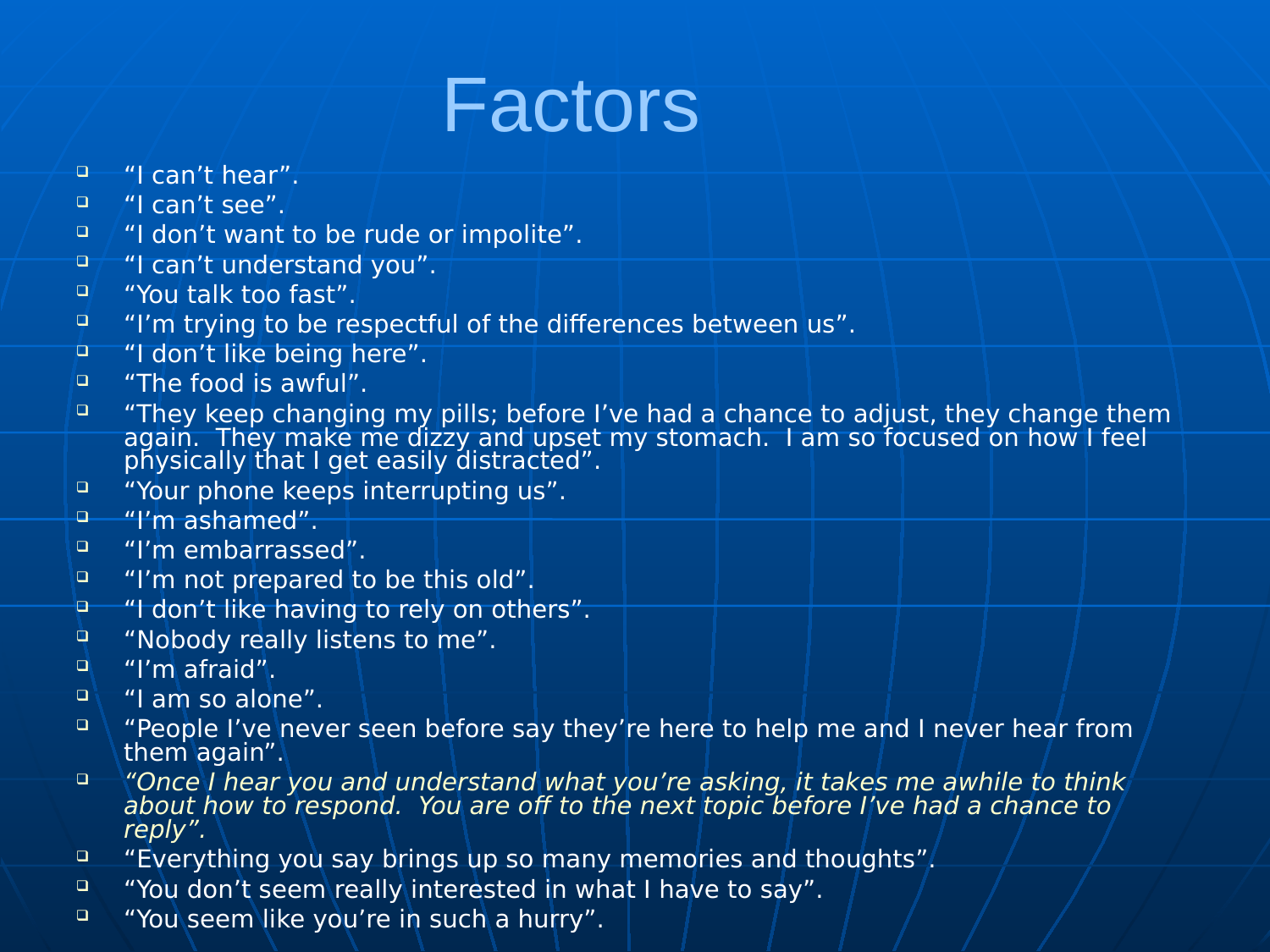

Factors
“I can’t hear”.
“I can’t see”.
“I don’t want to be rude or impolite”.
“I can’t understand you”.
“You talk too fast”.
“I’m trying to be respectful of the differences between us”.
“I don’t like being here”.
“The food is awful”.
“They keep changing my pills; before I’ve had a chance to adjust, they change them again.  They make me dizzy and upset my stomach.  I am so focused on how I feel physically that I get easily distracted”.
“Your phone keeps interrupting us”.
“I’m ashamed”.
“I’m embarrassed”.
“I’m not prepared to be this old”.
“I don’t like having to rely on others”.
“Nobody really listens to me”.
“I’m afraid”.
“I am so alone”.
“People I’ve never seen before say they’re here to help me and I never hear from them again”.
“Once I hear you and understand what you’re asking, it takes me awhile to think about how to respond.  You are off to the next topic before I’ve had a chance to reply”.
“Everything you say brings up so many memories and thoughts”.
“You don’t seem really interested in what I have to say”.
“You seem like you’re in such a hurry”.